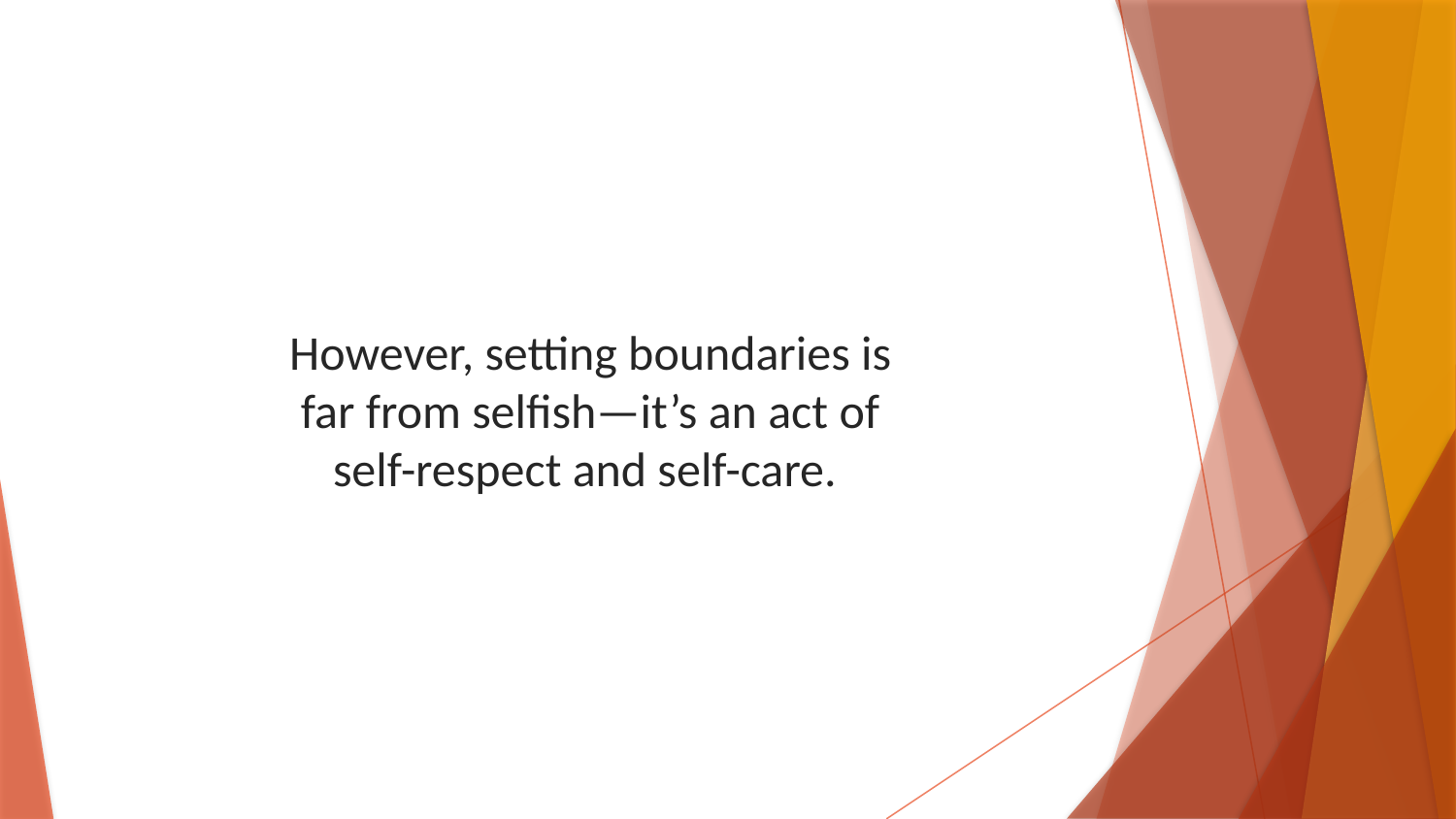

However, setting boundaries is far from selfish—it’s an act of self-respect and self-care.